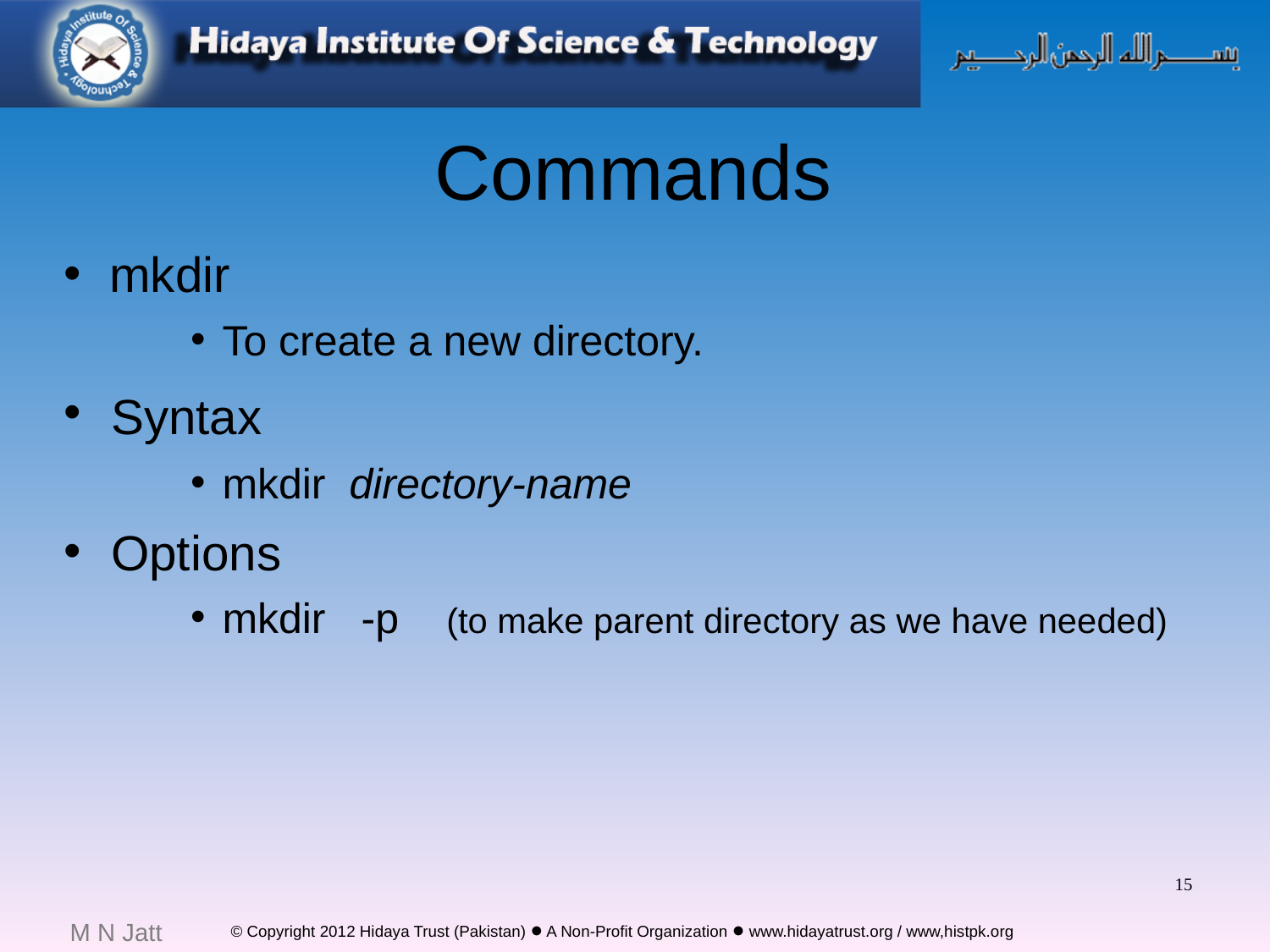

# Commands
mkdir
To create a new directory.
Syntax
mkdir  directory-name
Options
mkdir   -p    (to make parent directory as we have needed)

15